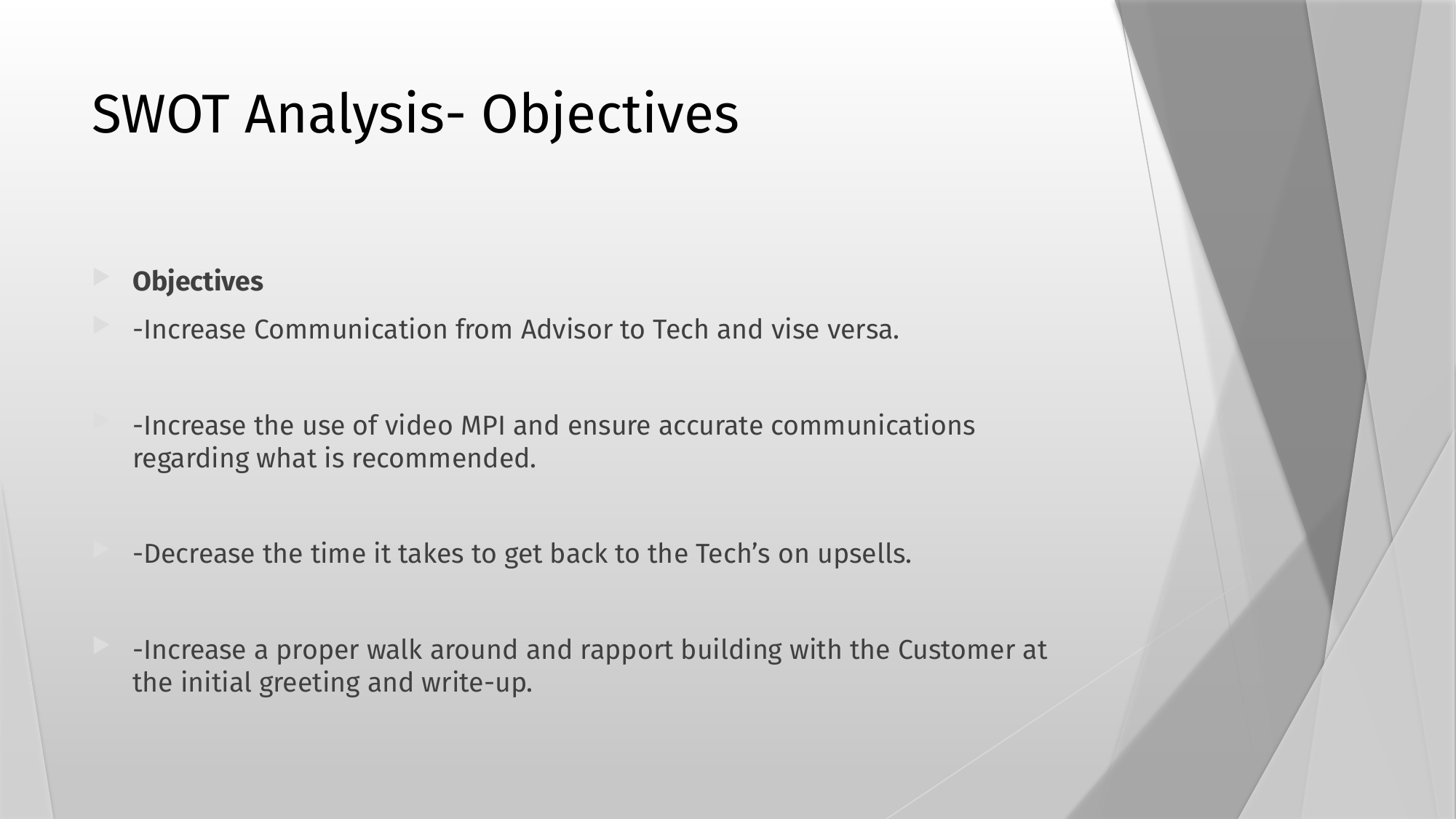

# SWOT Analysis- Objectives
Objectives
-Increase Communication from Advisor to Tech and vise versa.

-Increase the use of video MPI and ensure accurate communications regarding what is recommended.

-Decrease the time it takes to get back to the Tech’s on upsells.

-Increase a proper walk around and rapport building with the Customer at the initial greeting and write-up.